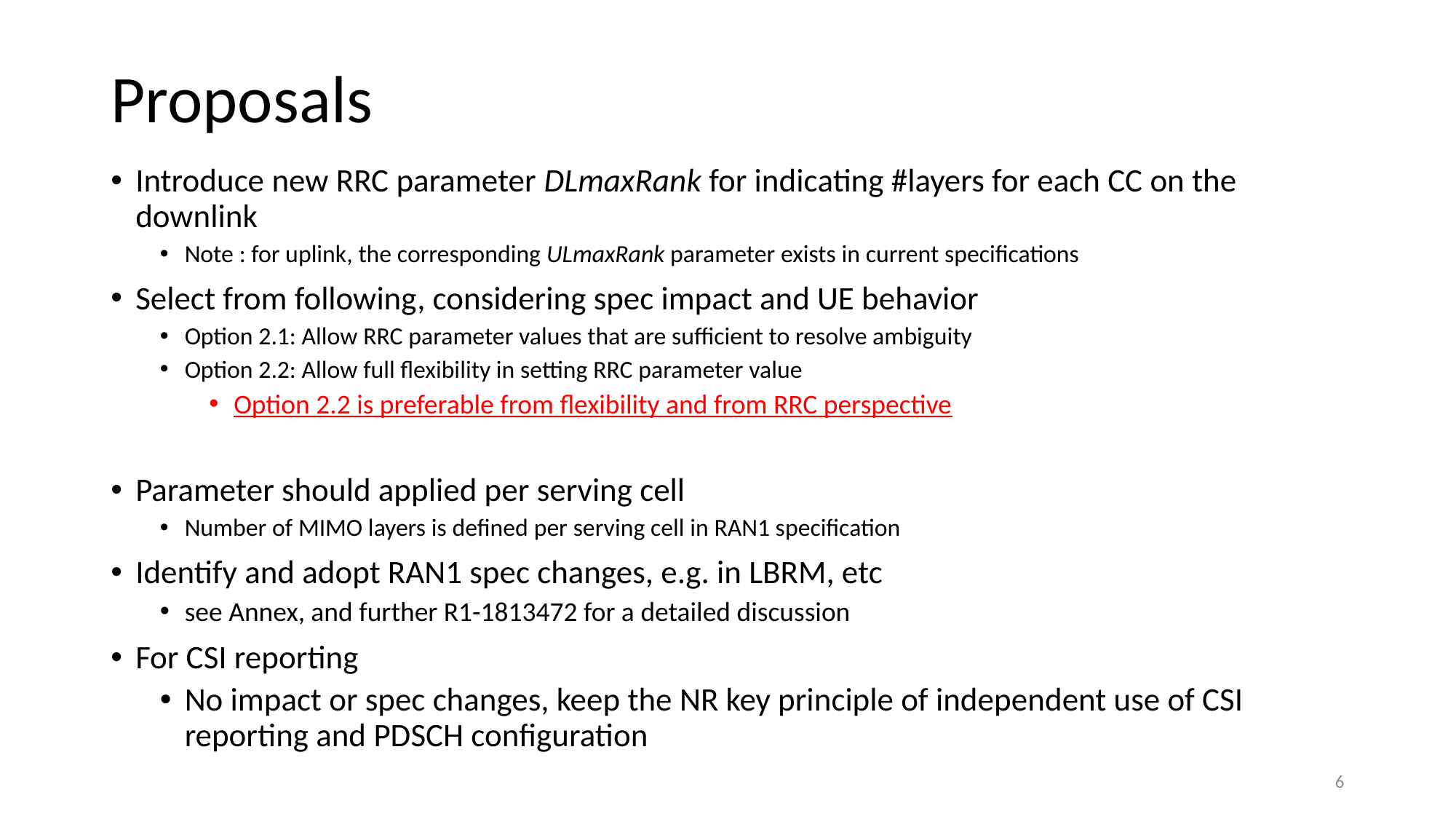

# Proposals
Introduce new RRC parameter DLmaxRank for indicating #layers for each CC on the downlink
Note : for uplink, the corresponding ULmaxRank parameter exists in current specifications
Select from following, considering spec impact and UE behavior
Option 2.1: Allow RRC parameter values that are sufficient to resolve ambiguity
Option 2.2: Allow full flexibility in setting RRC parameter value
Option 2.2 is preferable from flexibility and from RRC perspective

Parameter should applied per serving cell
Number of MIMO layers is defined per serving cell in RAN1 specification
Identify and adopt RAN1 spec changes, e.g. in LBRM, etc
see Annex, and further R1-1813472 for a detailed discussion
For CSI reporting
No impact or spec changes, keep the NR key principle of independent use of CSI reporting and PDSCH configuration
6